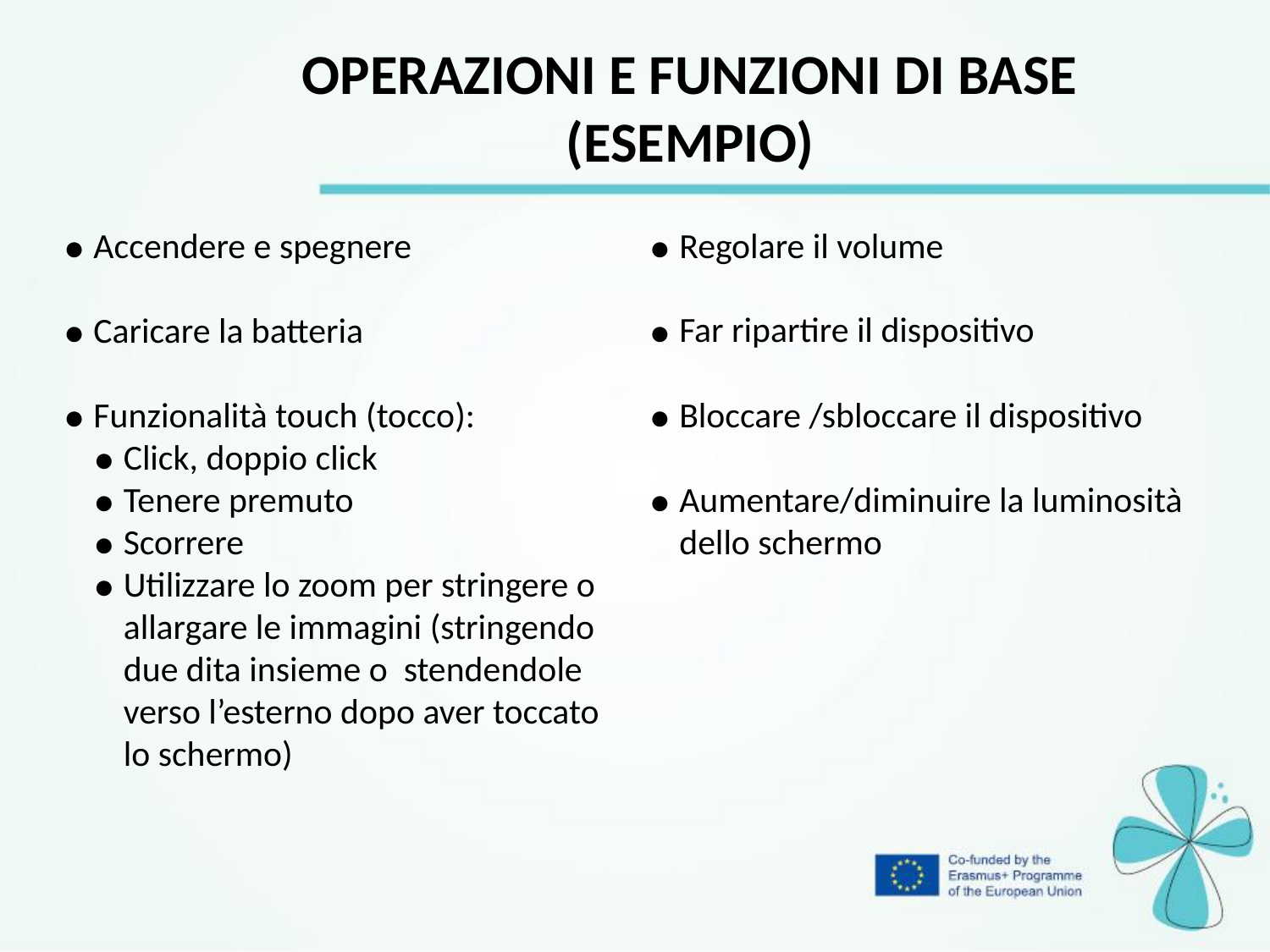

Operazioni e funzioni di base
(ESEMPIO)
Accendere e spegnere
Caricare la batteria
Funzionalità touch (tocco):
Click, doppio click
Tenere premuto
Scorrere
Utilizzare lo zoom per stringere o allargare le immagini (stringendo due dita insieme o  stendendole verso l’esterno dopo aver toccato lo schermo)
Regolare il volume
Far ripartire il dispositivo
Bloccare /sbloccare il dispositivo
Aumentare/diminuire la luminosità dello schermo